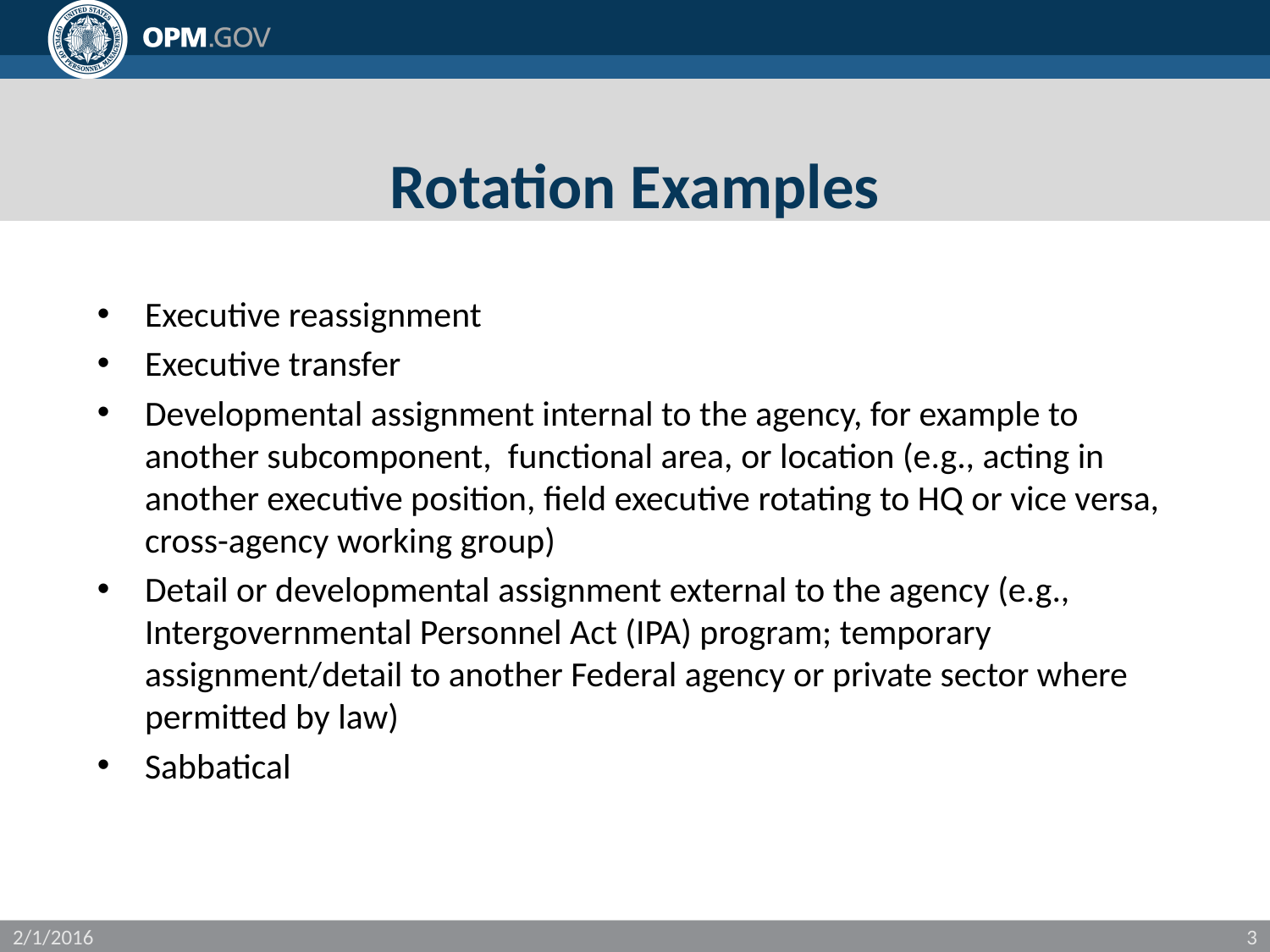

# Rotation Examples
Executive reassignment
Executive transfer
Developmental assignment internal to the agency, for example to another subcomponent,  functional area, or location (e.g., acting in another executive position, field executive rotating to HQ or vice versa, cross-agency working group)
Detail or developmental assignment external to the agency (e.g., Intergovernmental Personnel Act (IPA) program; temporary assignment/detail to another Federal agency or private sector where permitted by law)
Sabbatical

2/1/2016
3